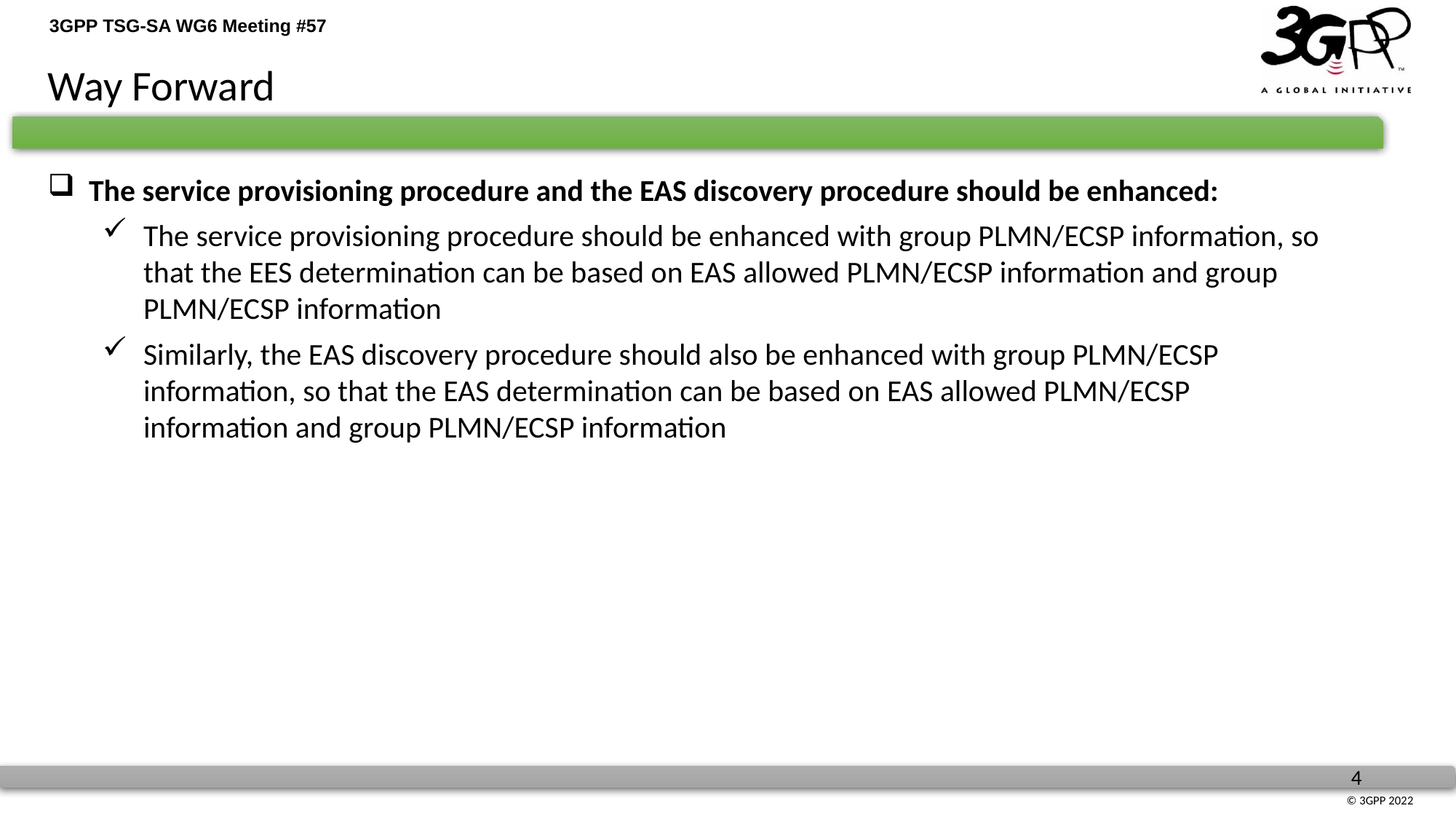

Way Forward
The service provisioning procedure and the EAS discovery procedure should be enhanced:
The service provisioning procedure should be enhanced with group PLMN/ECSP information, so that the EES determination can be based on EAS allowed PLMN/ECSP information and group PLMN/ECSP information
Similarly, the EAS discovery procedure should also be enhanced with group PLMN/ECSP information, so that the EAS determination can be based on EAS allowed PLMN/ECSP information and group PLMN/ECSP information